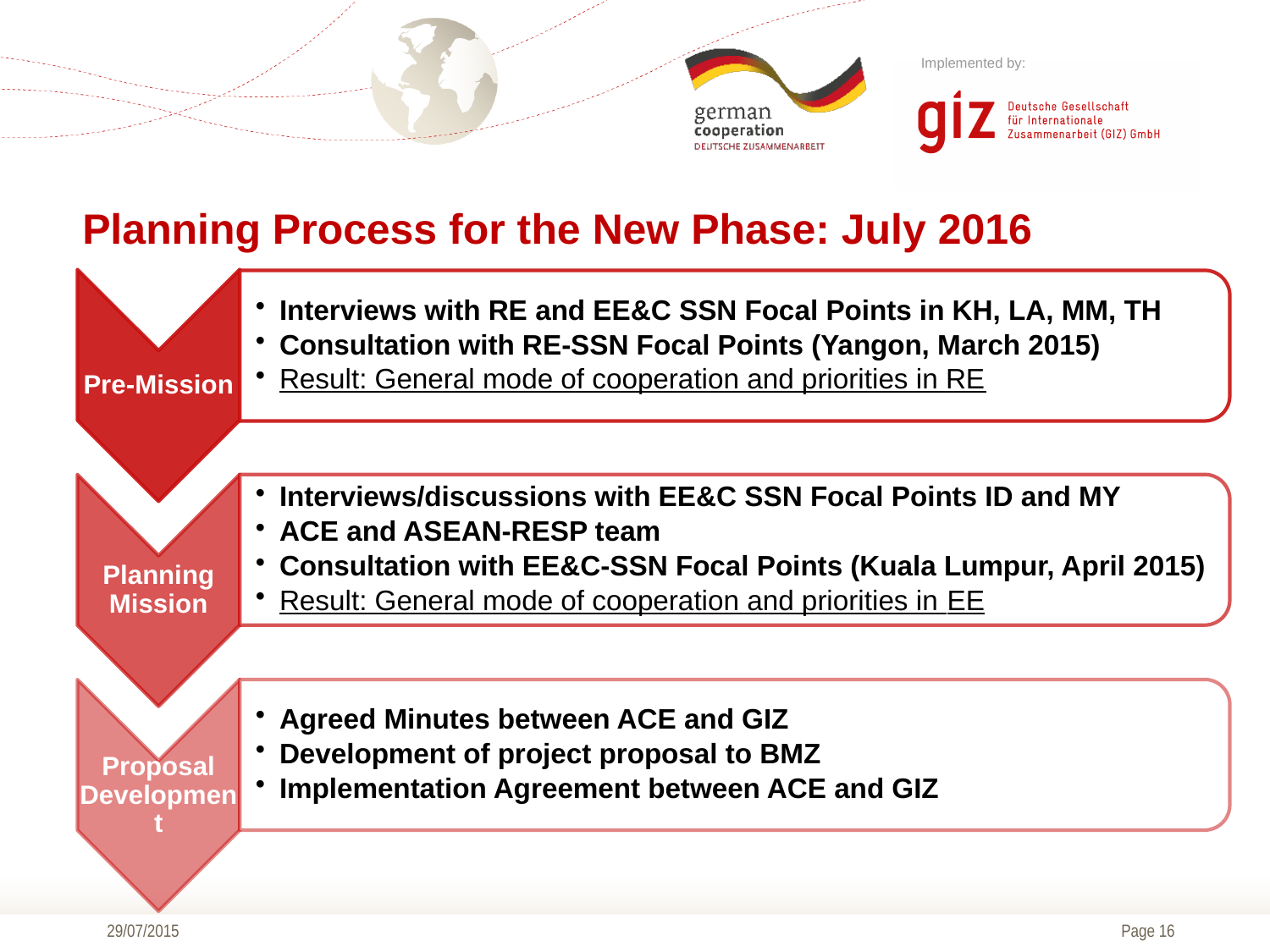

Planning Process for the New Phase: July 2016

Pre-Mission
Interviews with RE and EE&C SSN Focal Points in KH, LA, MM, TH
Consultation with RE-SSN Focal Points (Yangon, March 2015)
Result: General mode of cooperation and priorities in RE
Planning Mission
Interviews/discussions with EE&C SSN Focal Points ID and MY
ACE and ASEAN-RESP team
Consultation with EE&C-SSN Focal Points (Kuala Lumpur, April 2015)
Result: General mode of cooperation and priorities in EE
Proposal Development
Agreed Minutes between ACE and GIZ
Development of project proposal to BMZ
Implementation Agreement between ACE and GIZ
29/07/2015